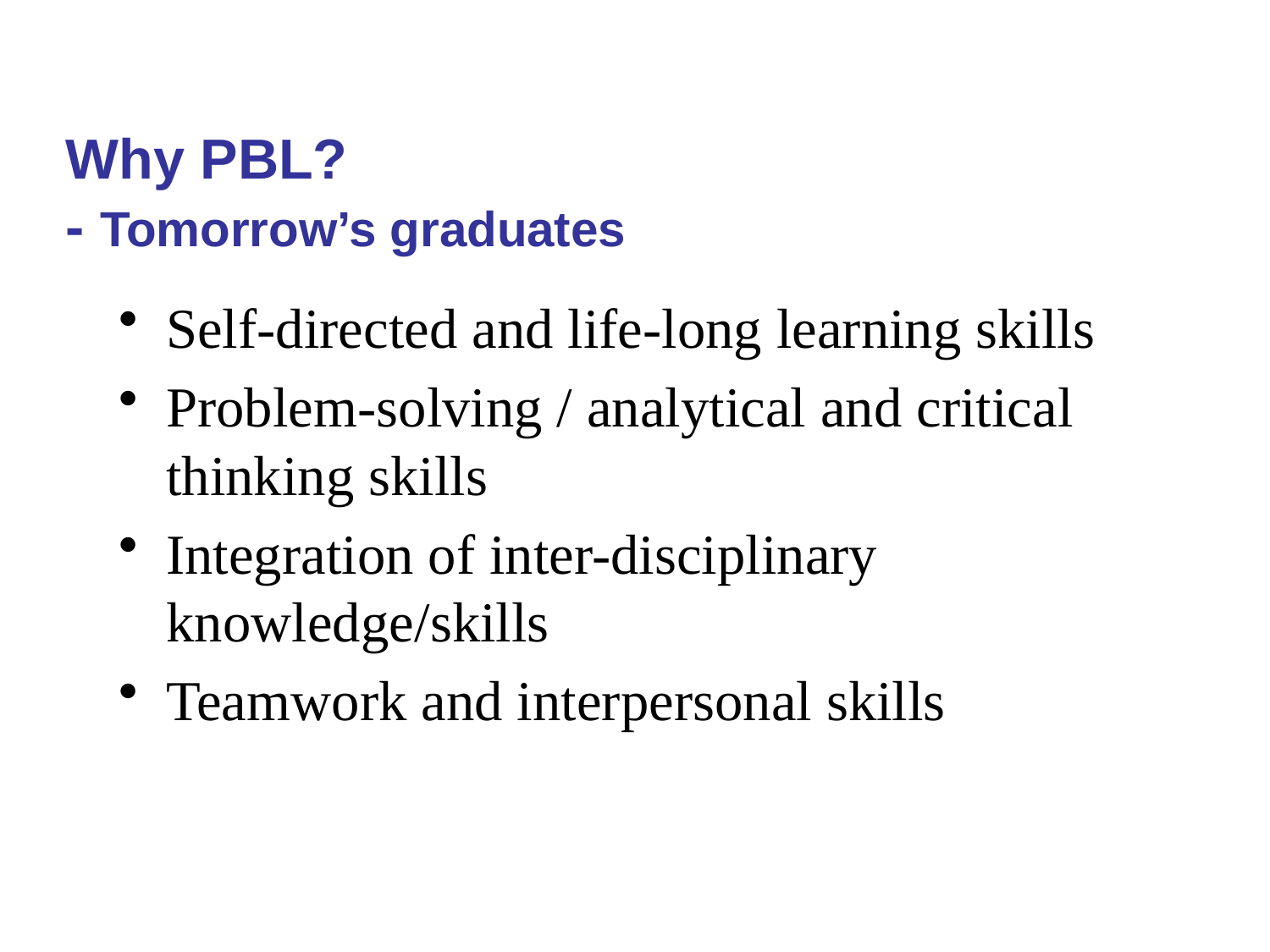

# Why PBL? - Tomorrow’s graduates
Self-directed and life-long learning skills
Problem-solving / analytical and critical thinking skills
Integration of inter-disciplinary knowledge/skills
Teamwork and interpersonal skills